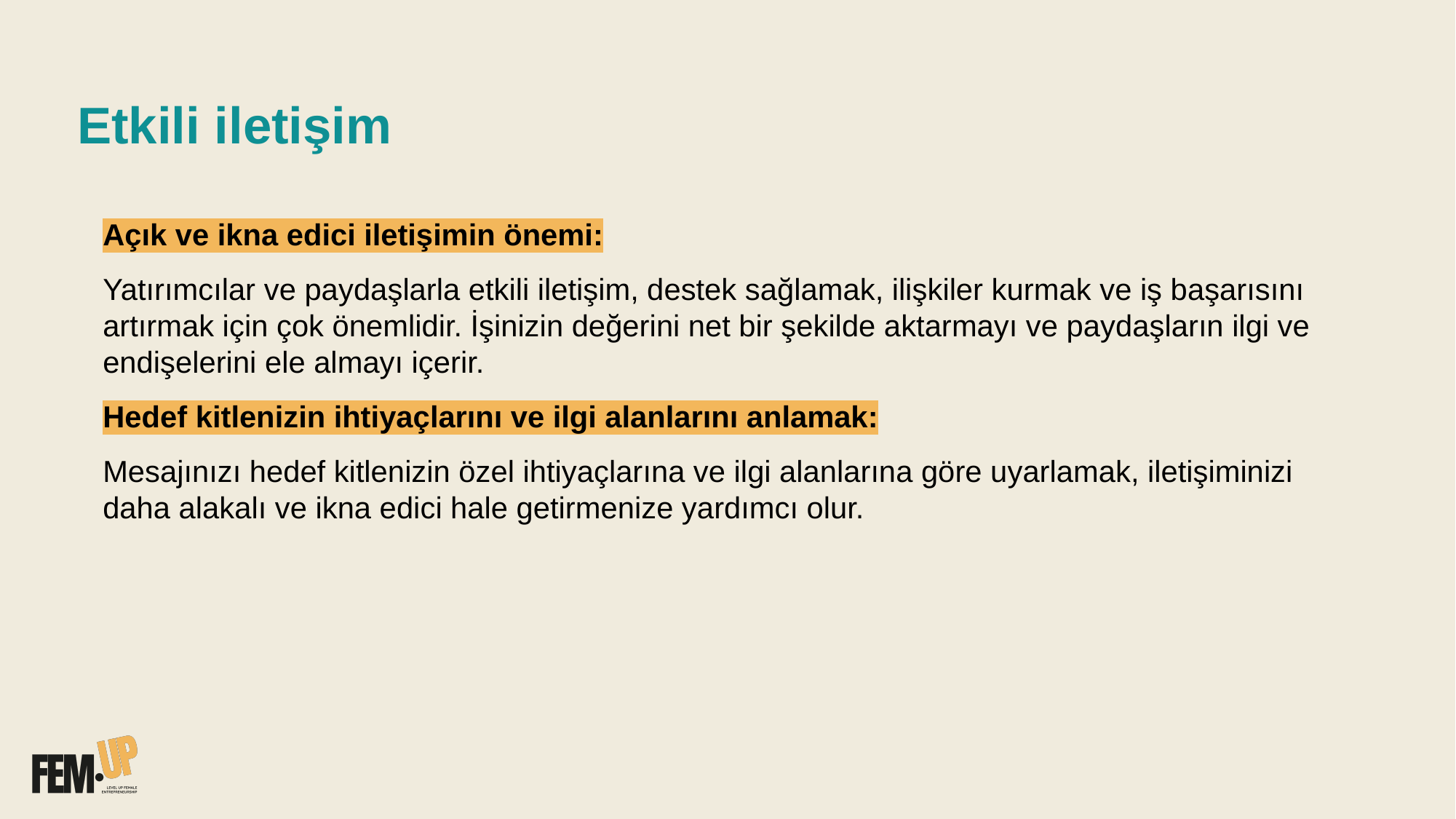

# Etkili iletişim
Açık ve ikna edici iletişimin önemi:
Yatırımcılar ve paydaşlarla etkili iletişim, destek sağlamak, ilişkiler kurmak ve iş başarısını artırmak için çok önemlidir. İşinizin değerini net bir şekilde aktarmayı ve paydaşların ilgi ve endişelerini ele almayı içerir.
Hedef kitlenizin ihtiyaçlarını ve ilgi alanlarını anlamak:
Mesajınızı hedef kitlenizin özel ihtiyaçlarına ve ilgi alanlarına göre uyarlamak, iletişiminizi daha alakalı ve ikna edici hale getirmenize yardımcı olur.